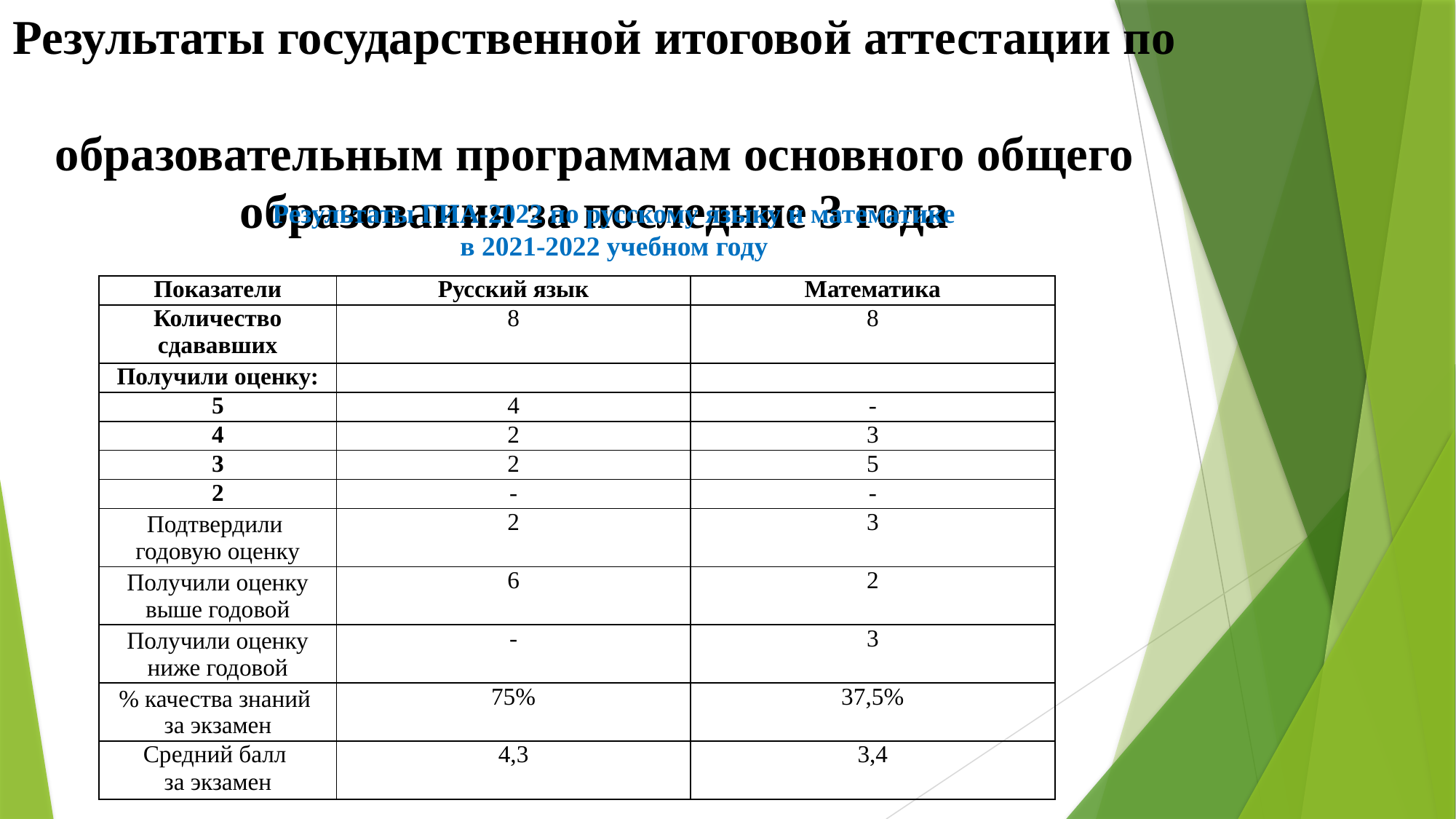

# Результаты государственной итоговой аттестации по образовательным программам основного общего образования за последние 3 года
Результаты ГИА-2022 по русскому языку и математике
в 2021-2022 учебном году
| Показатели | Русский язык | Математика |
| --- | --- | --- |
| Количество сдававших | 8 | 8 |
| Получили оценку: |  |  |
| 5 | 4 | - |
| 4 | 2 | 3 |
| 3 | 2 | 5 |
| 2 | - | - |
| Подтвердили годовую оценку | 2 | 3 |
| Получили оценку выше годовой | 6 | 2 |
| Получили оценку ниже годовой | - | 3 |
| % качества знаний за экзамен | 75% | 37,5% |
| Средний балл за экзамен | 4,3 | 3,4 |